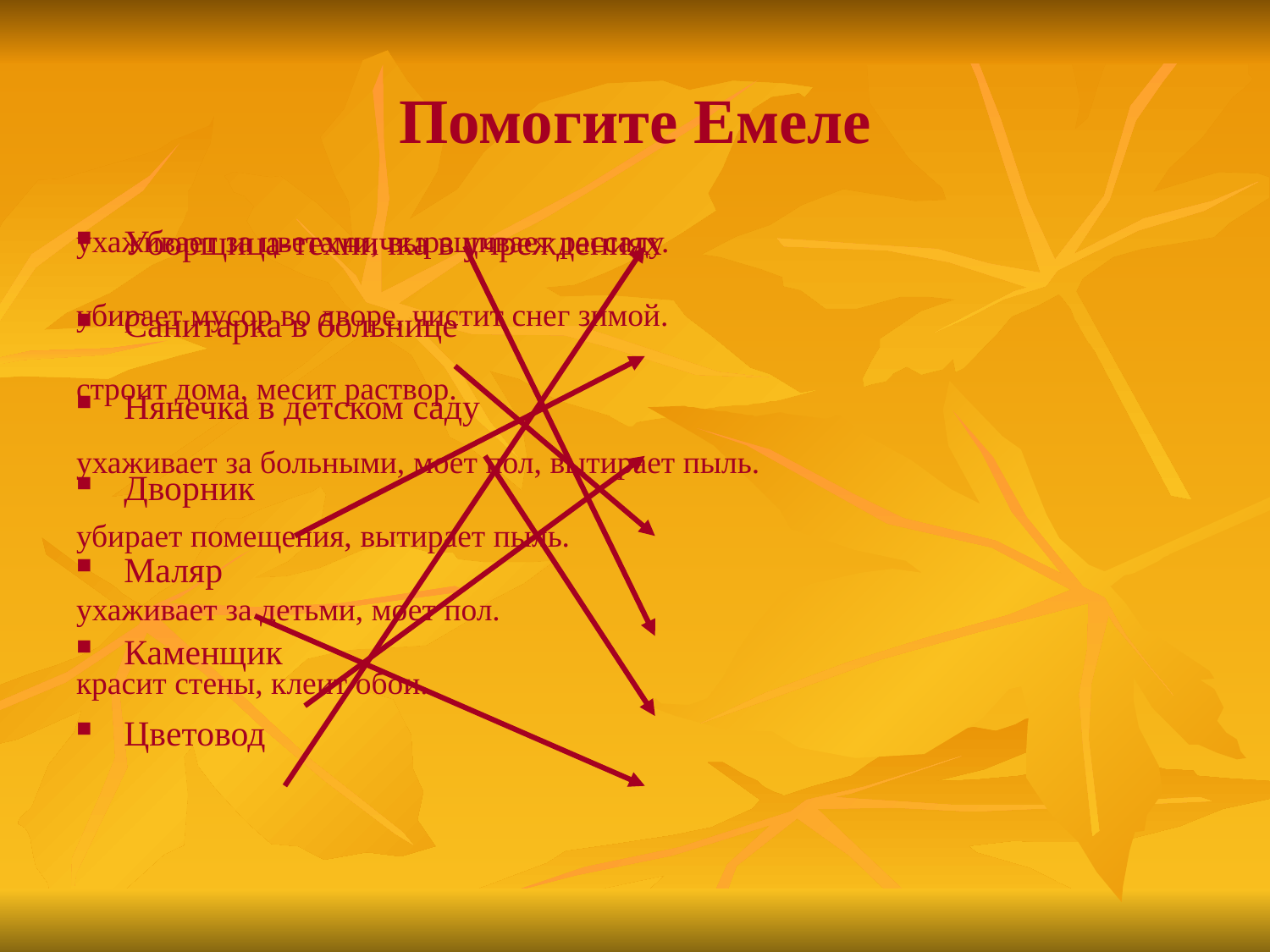

# Помогите Емеле
Уборщица-техничка в учреждениях

Санитарка в больнице

Нянечка в детском саду

Дворник

Маляр

Каменщик

Цветовод

ухаживает за цветами, выращивает рассаду.

убирает мусор во дворе, чистит снег зимой.

строит дома, месит раствор.

ухаживает за больными, моет пол, вытирает пыль.

убирает помещения, вытирает пыль.

ухаживает за детьми, моет пол.

красит стены, клеит обои.